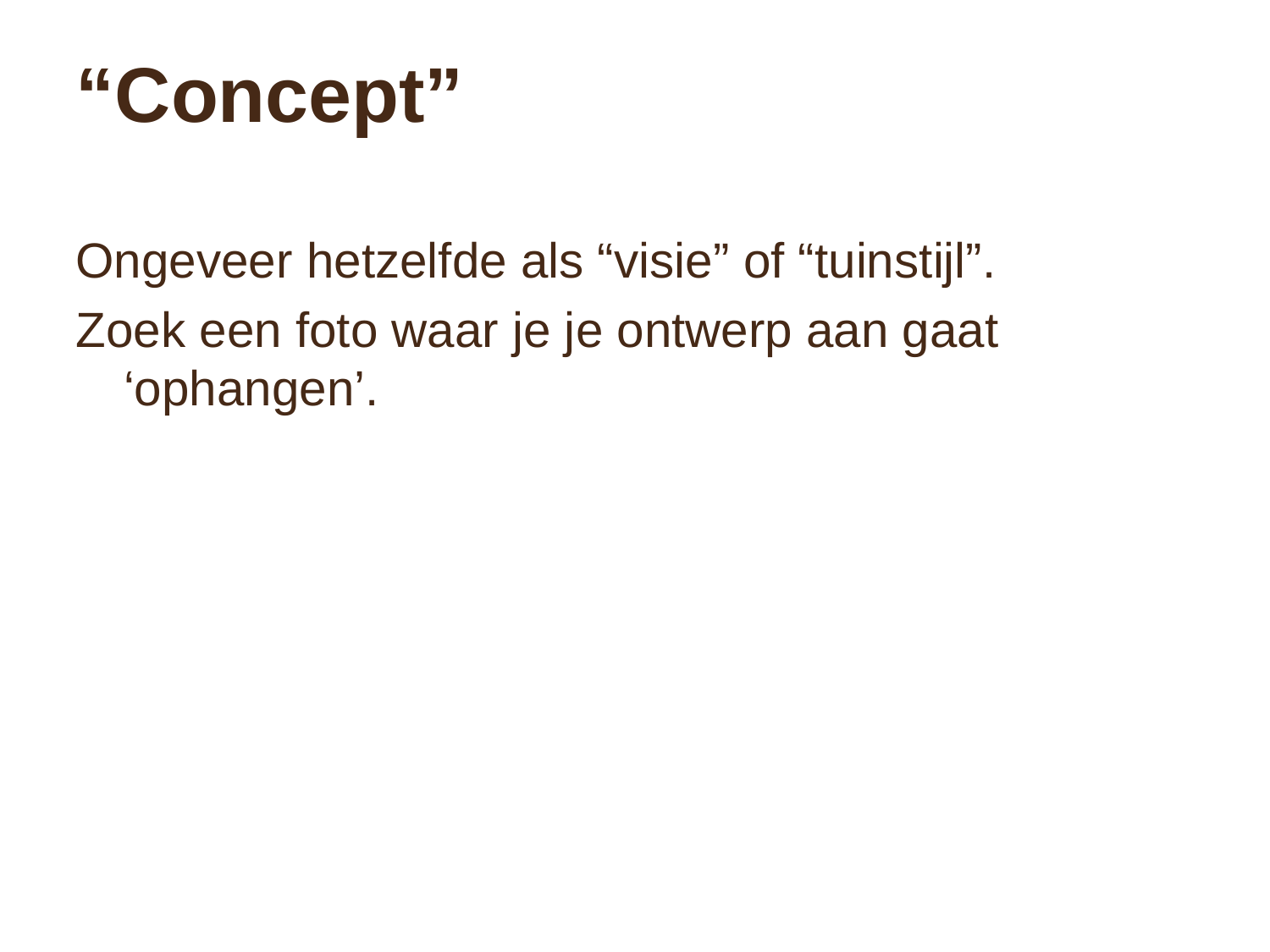

# “Concept”
Ongeveer hetzelfde als “visie” of “tuinstijl”.
Zoek een foto waar je je ontwerp aan gaat ‘ophangen’.